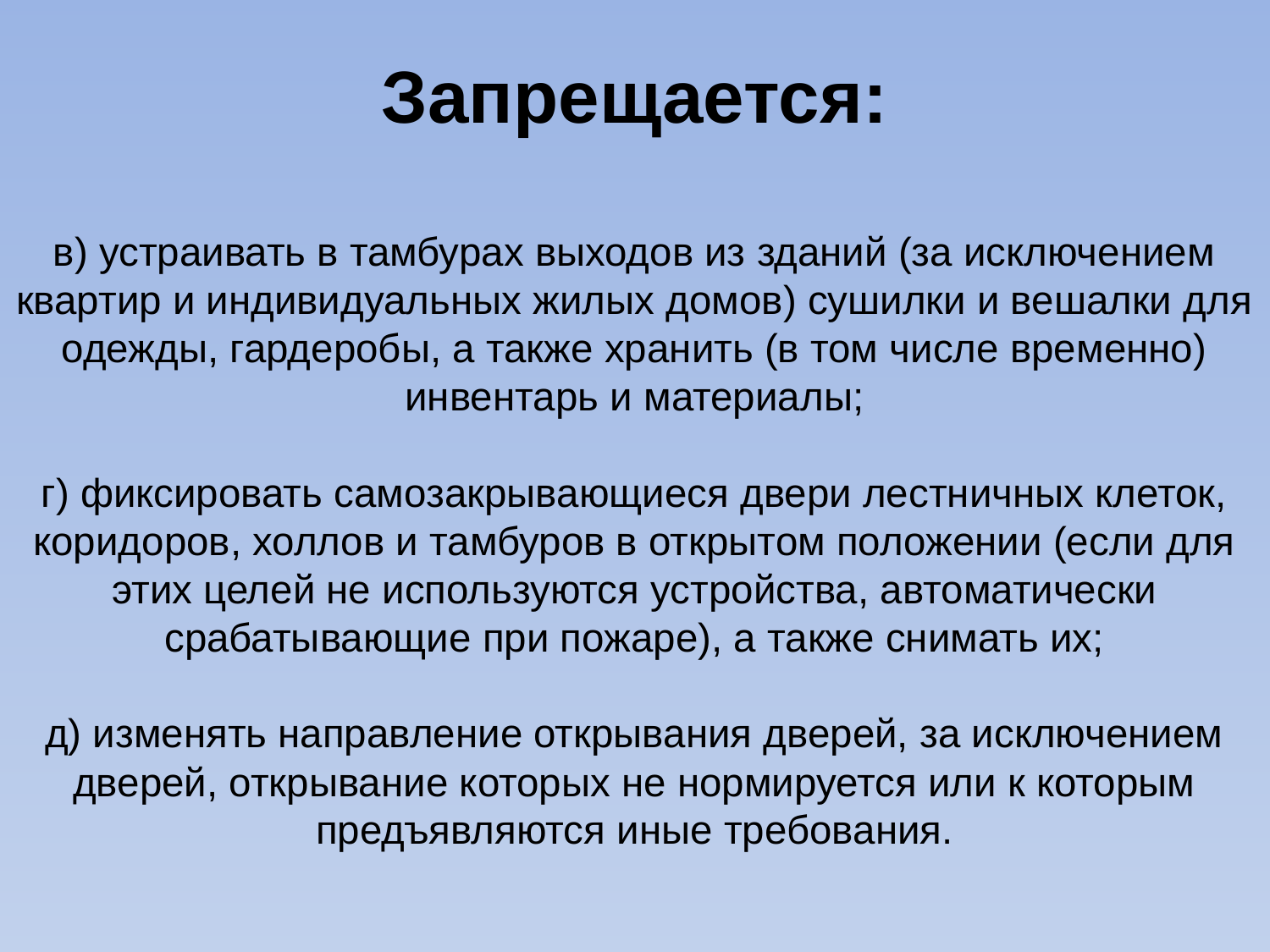

# Запрещается: в) устраивать в тамбурах выходов из зданий (за исключением квартир и индивидуальных жилых домов) сушилки и вешалки для одежды, гардеробы, а также хранить (в том числе временно) инвентарь и материалы; г) фиксировать самозакрывающиеся двери лестничных клеток, коридоров, холлов и тамбуров в открытом положении (если для этих целей не используются устройства, автоматически срабатывающие при пожаре), а также снимать их; д) изменять направление открывания дверей, за исключением дверей, открывание которых не нормируется или к которым предъявляются иные требования.